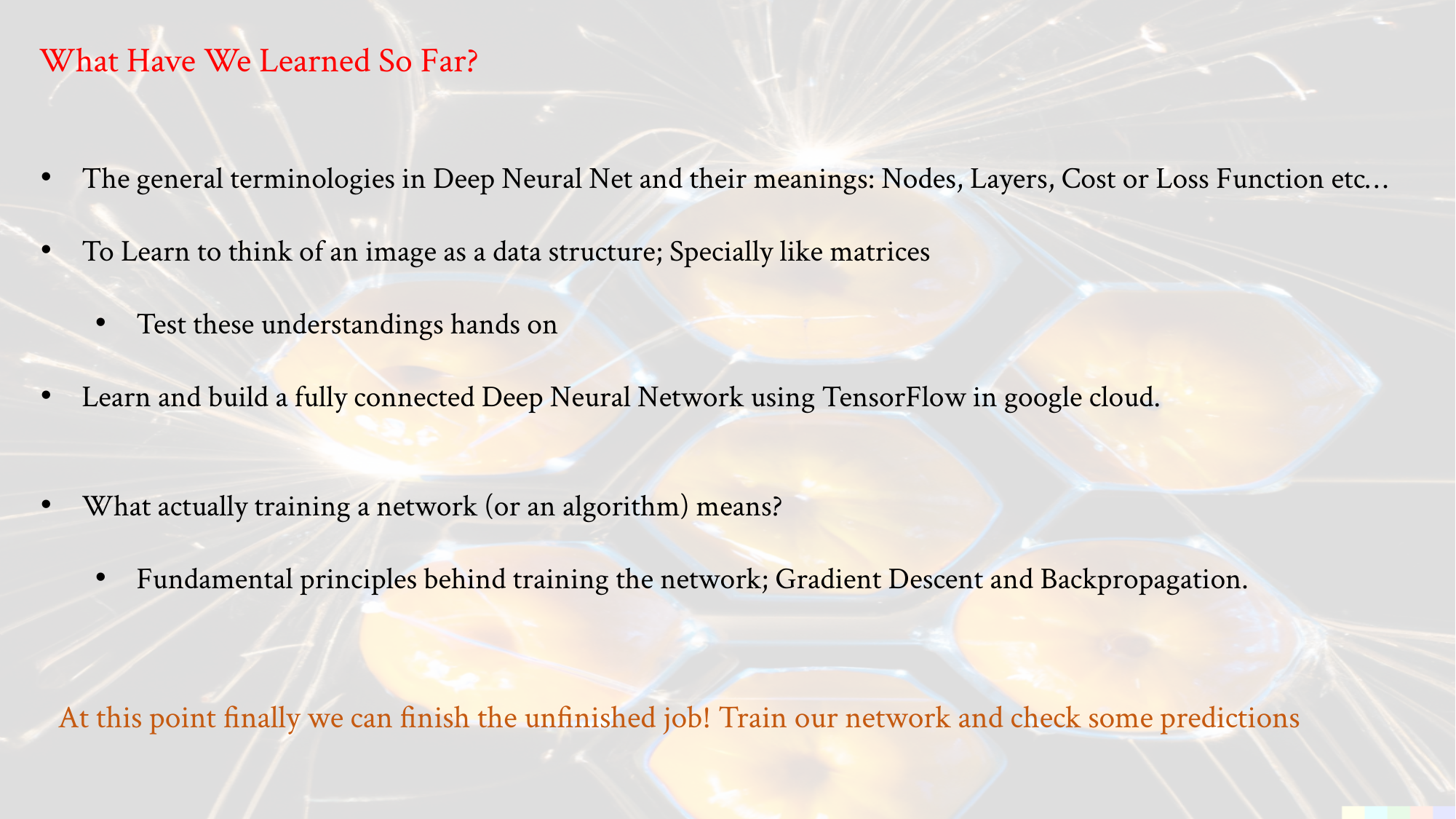

What Have We Learned So Far?
The general terminologies in Deep Neural Net and their meanings: Nodes, Layers, Cost or Loss Function etc…

To Learn to think of an image as a data structure; Specially like matrices

Test these understandings hands on

Learn and build a fully connected Deep Neural Network using TensorFlow in google cloud.

What actually training a network (or an algorithm) means?

Fundamental principles behind training the network; Gradient Descent and Backpropagation.
At this point finally we can finish the unfinished job! Train our network and check some predictions